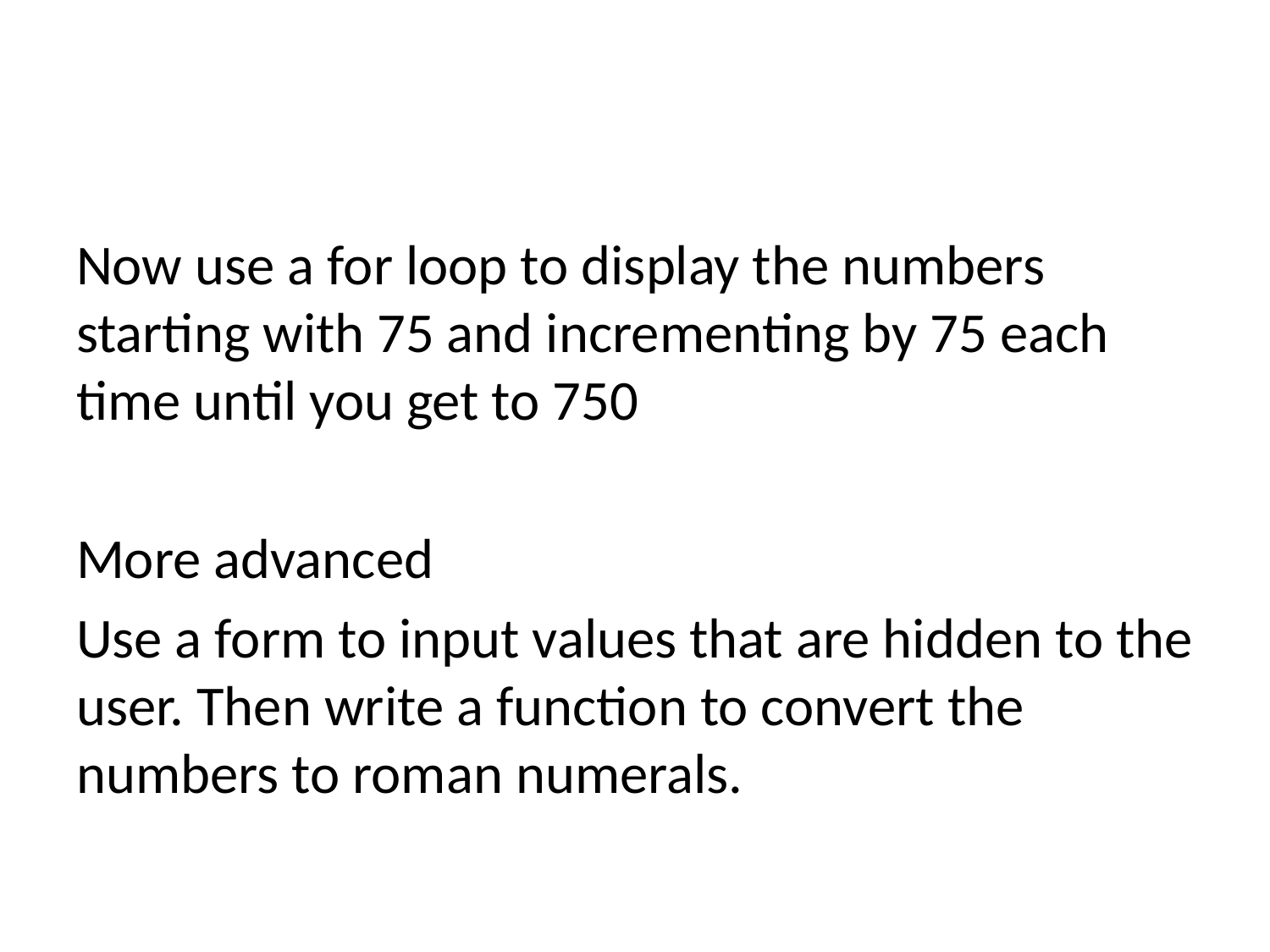

#
Now use a for loop to display the numbers starting with 75 and incrementing by 75 each time until you get to 750

More advanced
Use a form to input values that are hidden to the user. Then write a function to convert the numbers to roman numerals.